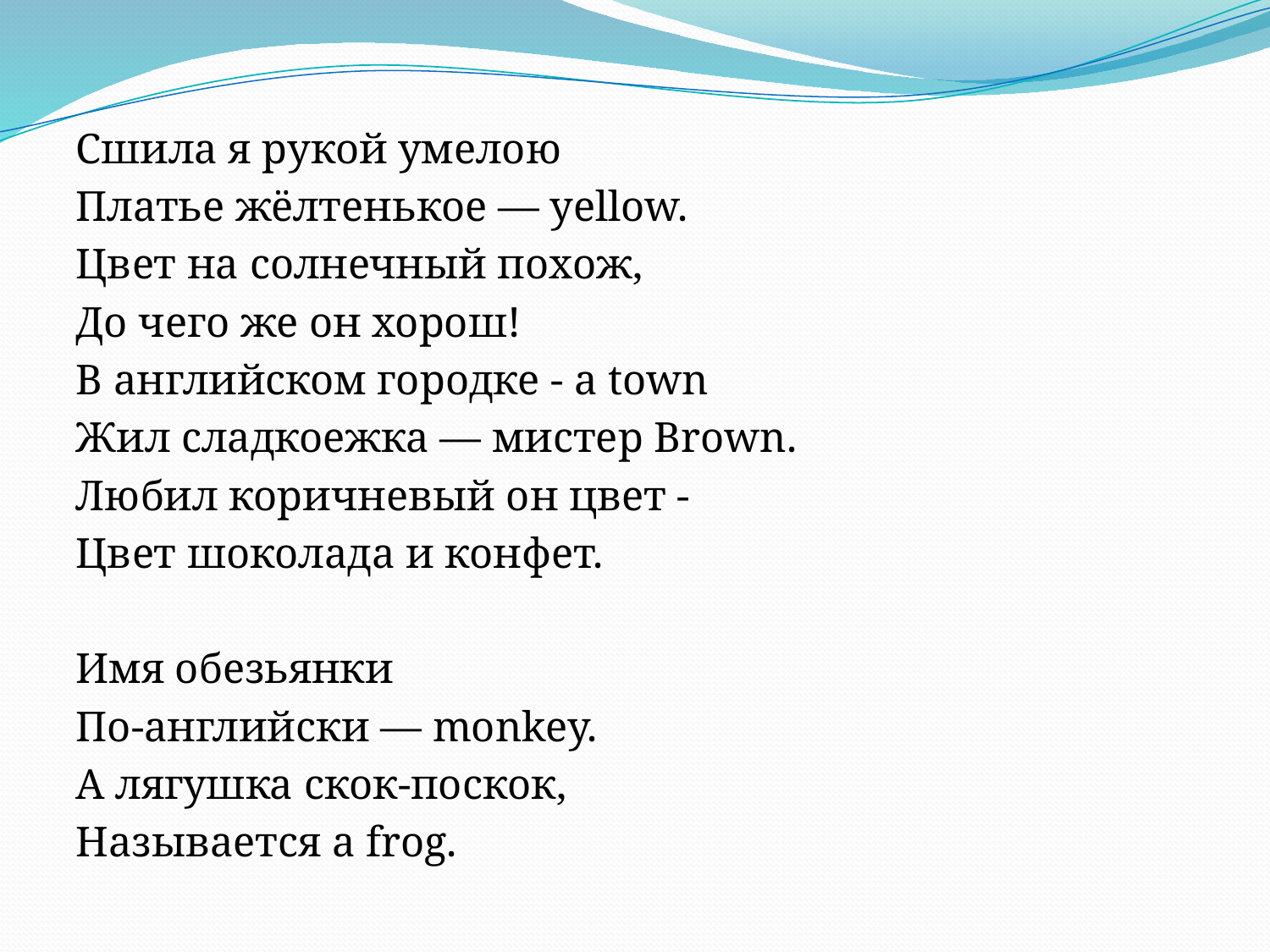

#
Сшила я рукой умелою
Платье жёлтенькое — yellow.
Цвет на солнечный похож,
До чего же он хорош!
В английском городке - a town
Жил сладкоежка — мистер Brown.
Любил коричневый он цвет -
Цвет шоколада и конфет.

Имя обезьянки
По-английски — monkey.
А лягушка скок-поскок,
Называется a frog.